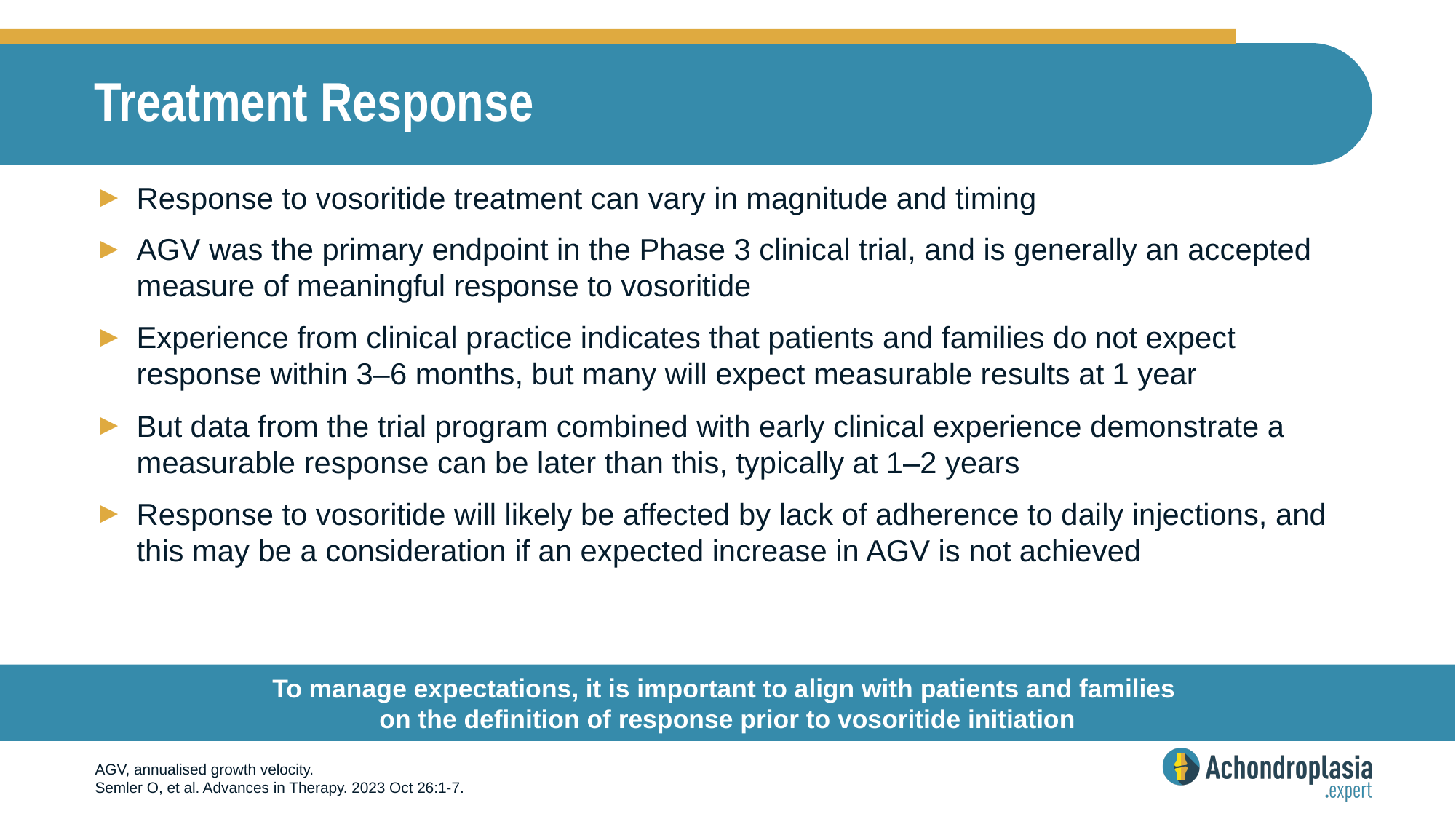

# Treatment Response
Response to vosoritide treatment can vary in magnitude and timing
AGV was the primary endpoint in the Phase 3 clinical trial, and is generally an accepted measure of meaningful response to vosoritide
Experience from clinical practice indicates that patients and families do not expect response within 3–6 months, but many will expect measurable results at 1 year
But data from the trial program combined with early clinical experience demonstrate a measurable response can be later than this, typically at 1–2 years
Response to vosoritide will likely be affected by lack of adherence to daily injections, and this may be a consideration if an expected increase in AGV is not achieved

To manage expectations, it is important to align with patients and families
on the definition of response prior to vosoritide initiation
AGV, annualised growth velocity.
Semler O, et al. Advances in Therapy. 2023 Oct 26:1-7.